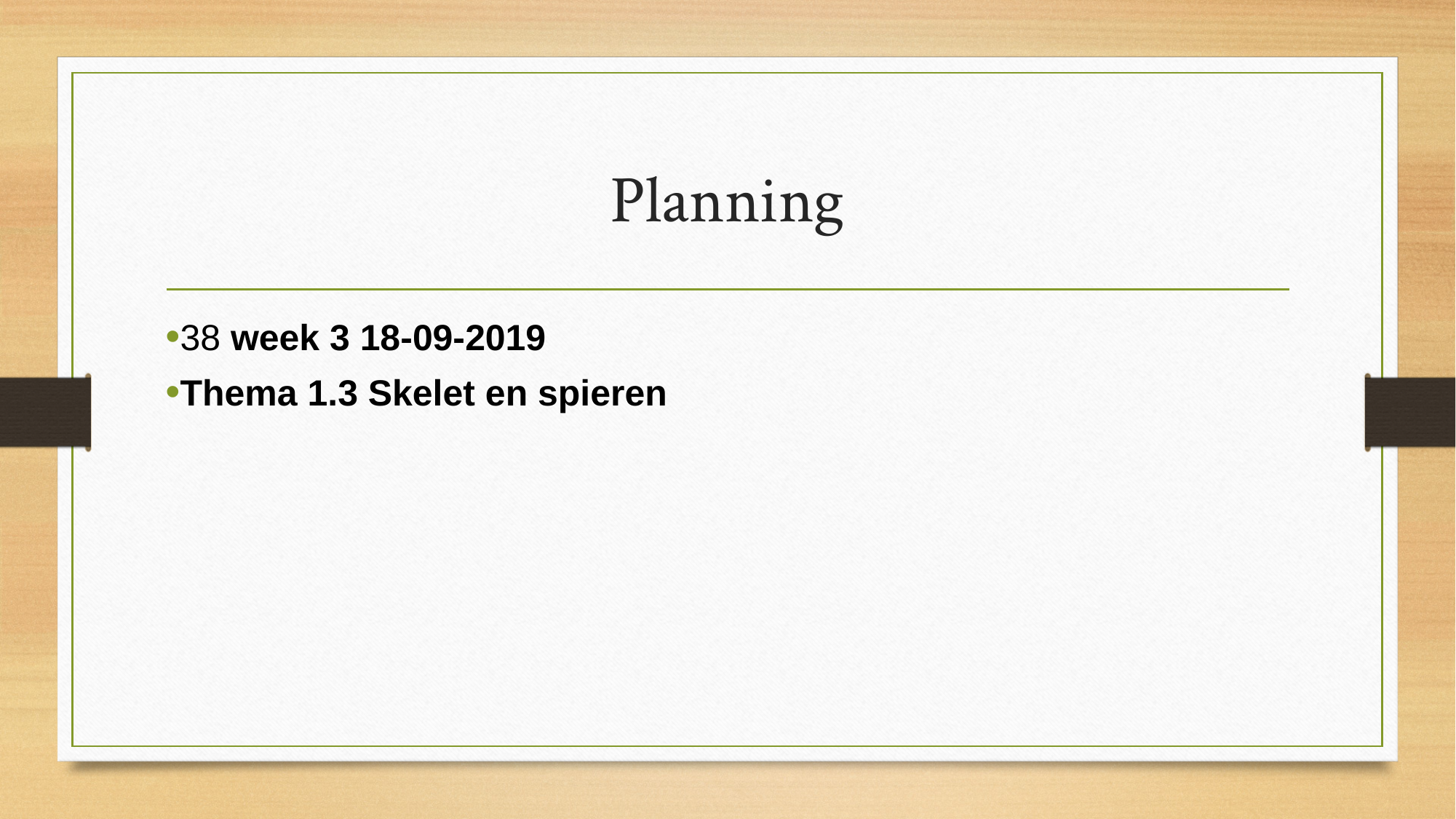

# Planning
38 week 3 18-09-2019
Thema 1.3 Skelet en spieren